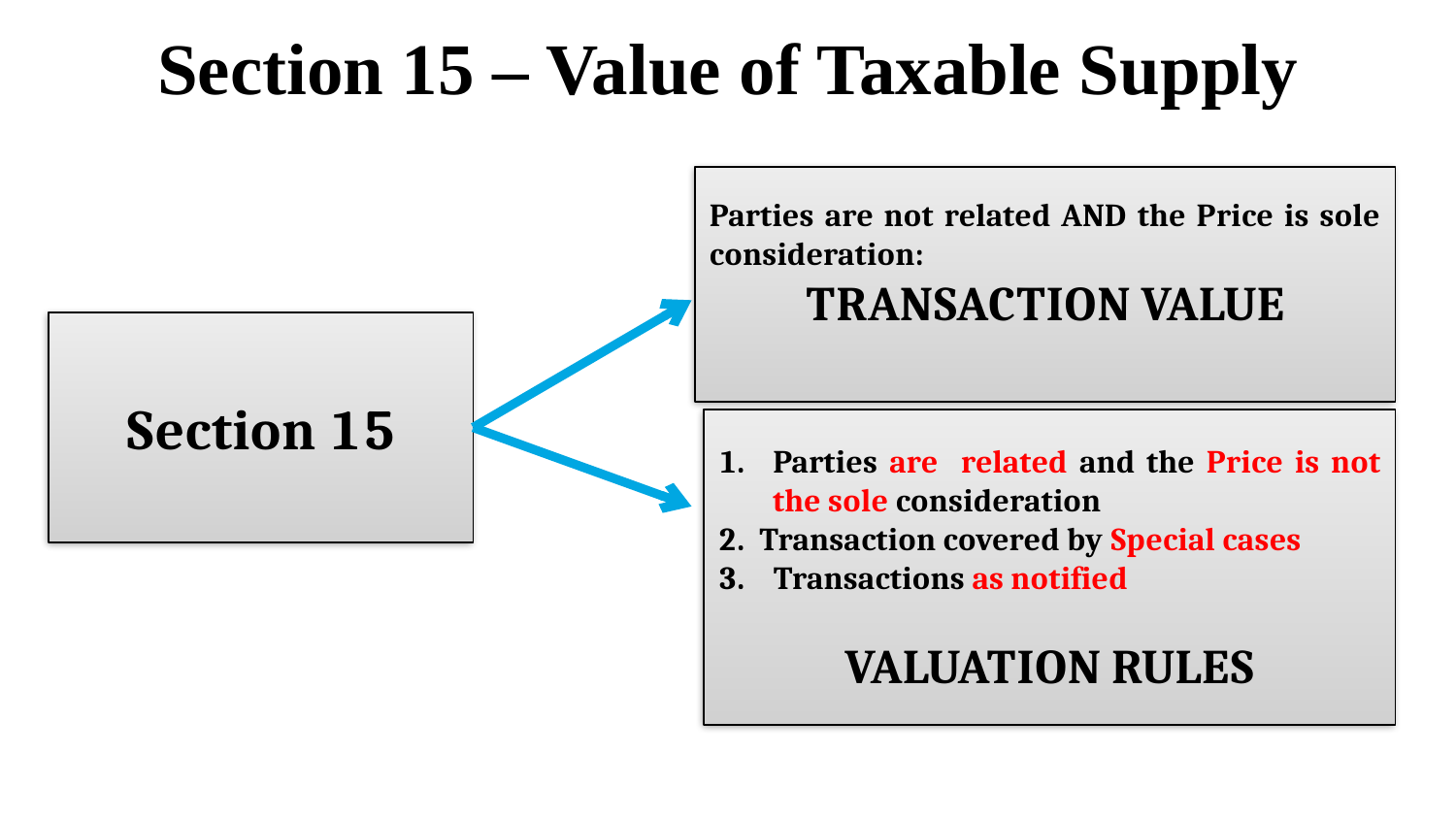

# Section 15 – Value of Taxable Supply
Parties are not related AND the Price is sole consideration:
TRANSACTION VALUE

Section 15

Parties are  related and the Price is not the sole consideration
2.  Transaction covered by Special cases
Transactions as notified

VALUATION RULES